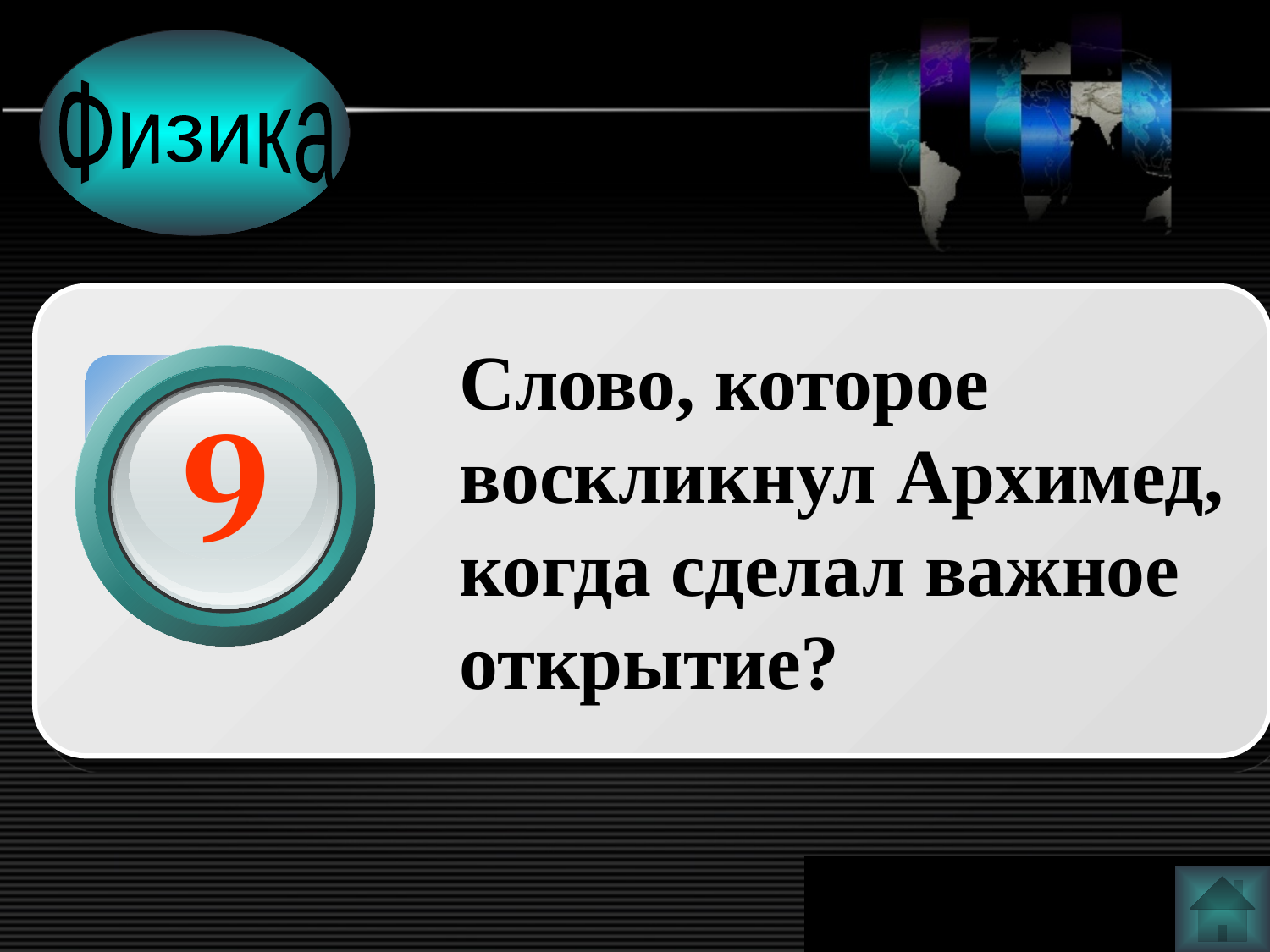

Физика

Слово, которое воскликнул Архимед, когда сделал важное открытие?

9

www.themegallery.com